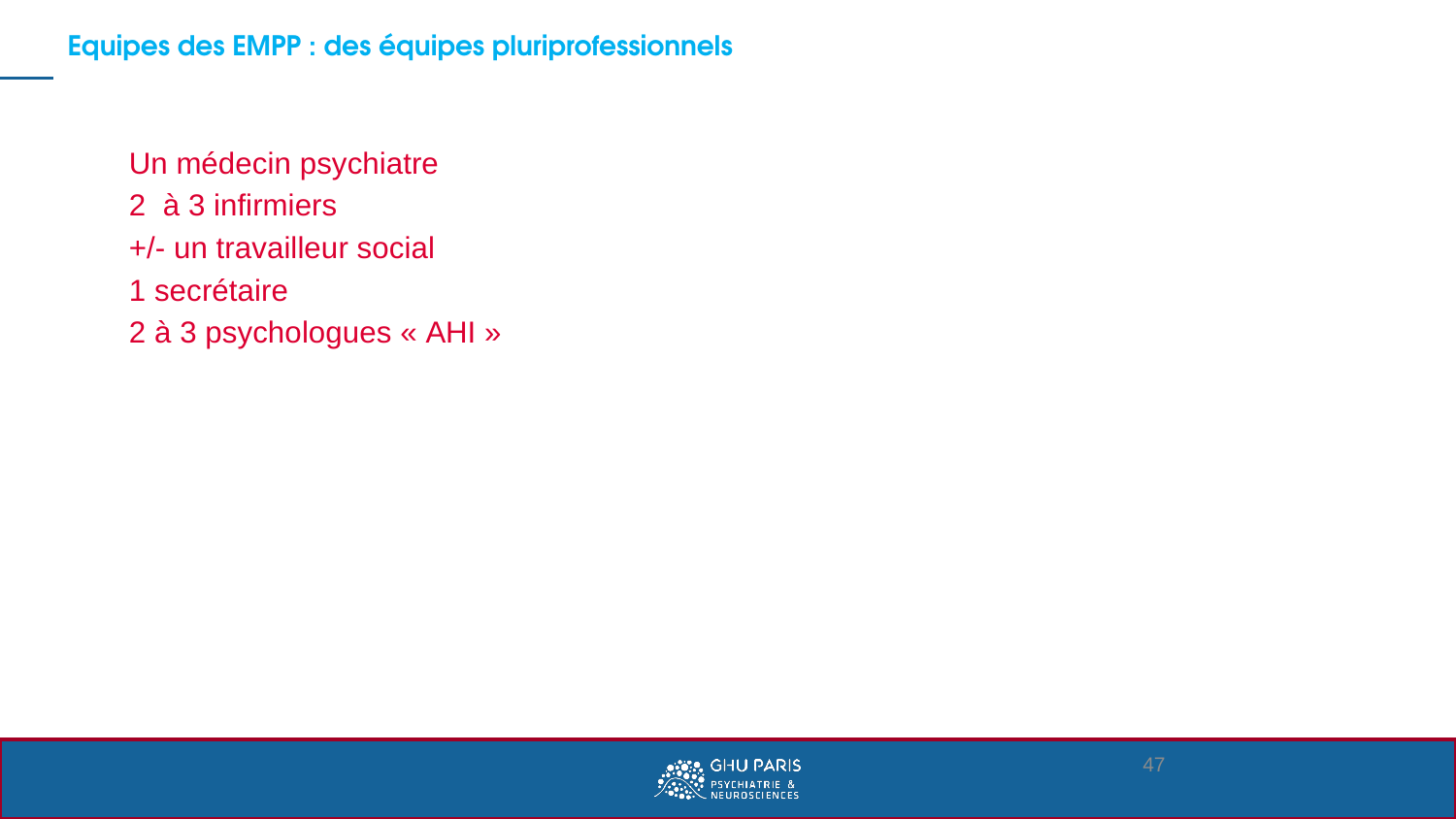

# Equipes des EMPP : des équipes pluriprofessionnels
Un médecin psychiatre
2  à 3 infirmiers
+/- un travailleur social
1 secrétaire
2 à 3 psychologues « AHI »
47